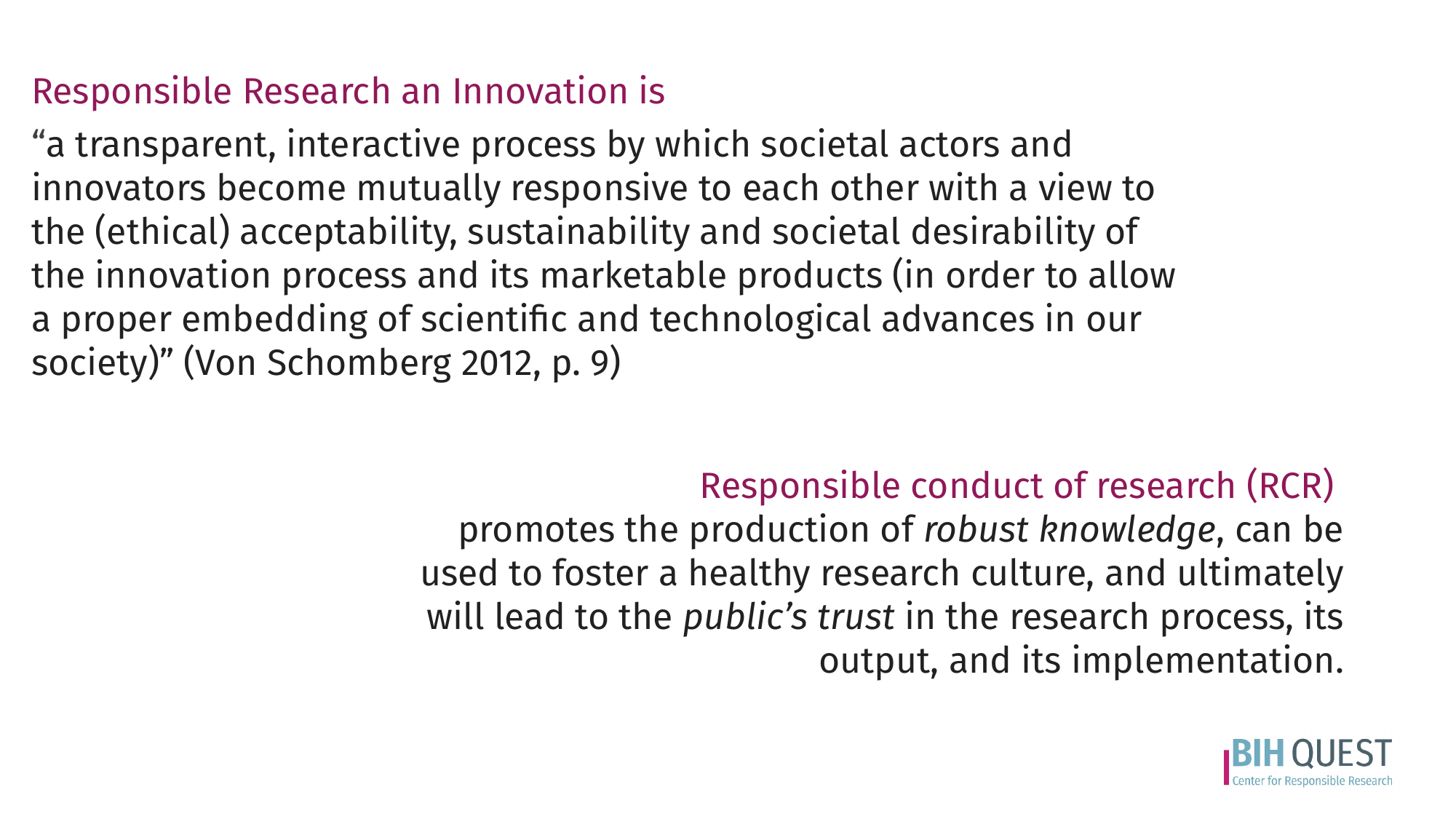

Responsible Research an Innovation is
“a transparent, interactive process by which societal actors and innovators become mutually responsive to each other with a view to the (ethical) acceptability, sustainability and societal desirability of the innovation process and its marketable products (in order to allow a proper embedding of scientific and technological advances in our society)” (Von Schomberg 2012, p. 9)
# Responsible conduct of research (RCR) promotes the production of robust knowledge, can be used to foster a healthy research culture, and ultimately will lead to the public’s trust in the research process, its output, and its implementation.